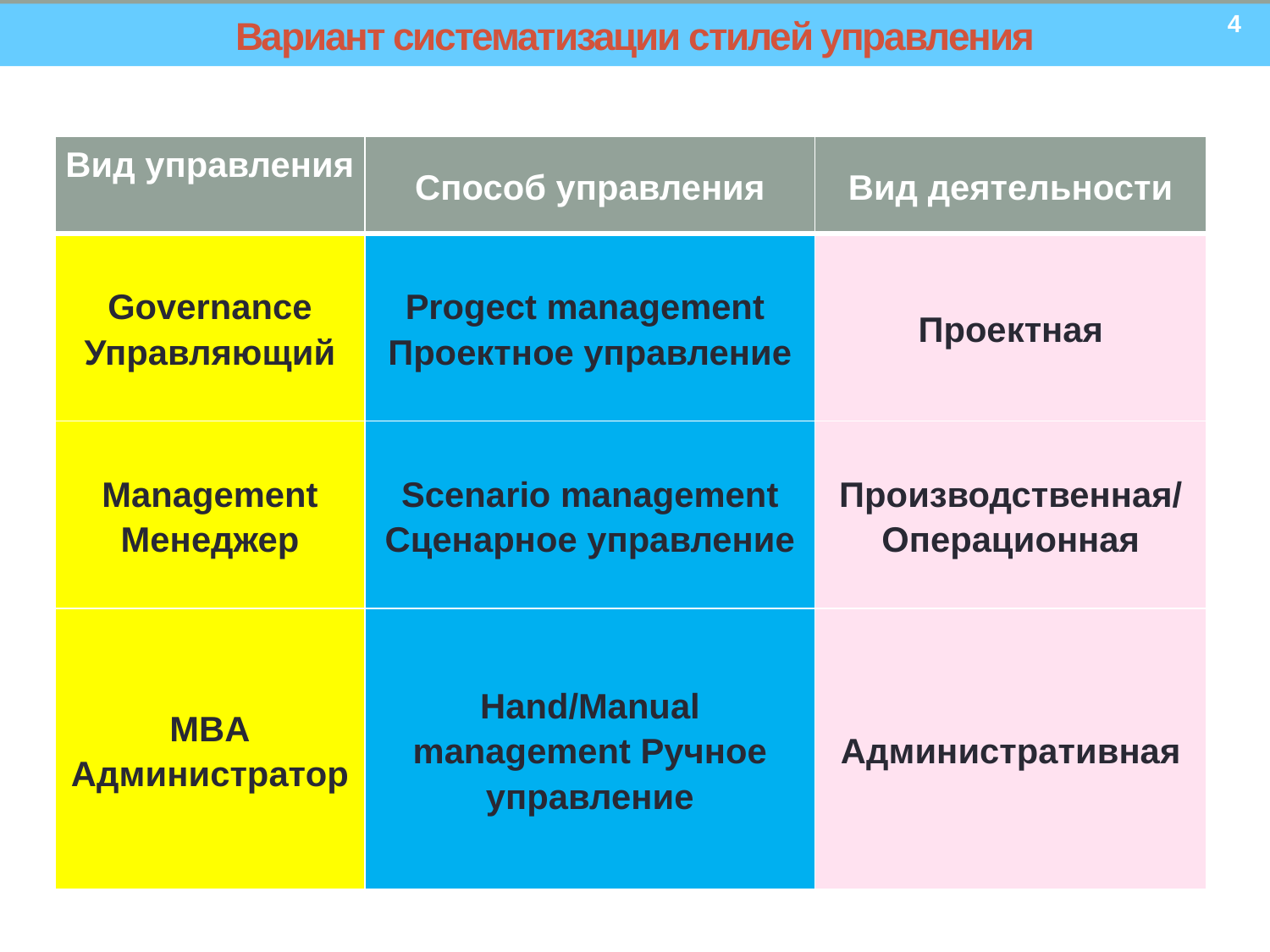

4
# Вариант систематизации стилей управления
| Вид управления | Способ управления | Вид деятельности |
| --- | --- | --- |
| Governance Управляющий | Progect management Проектное управление | Проектная |
| Management Менеджер | Scenario management Сценарное управление | Производственная/ Операционная |
| MBA Администратор | Hand/Manual management Ручное управление | Административная |